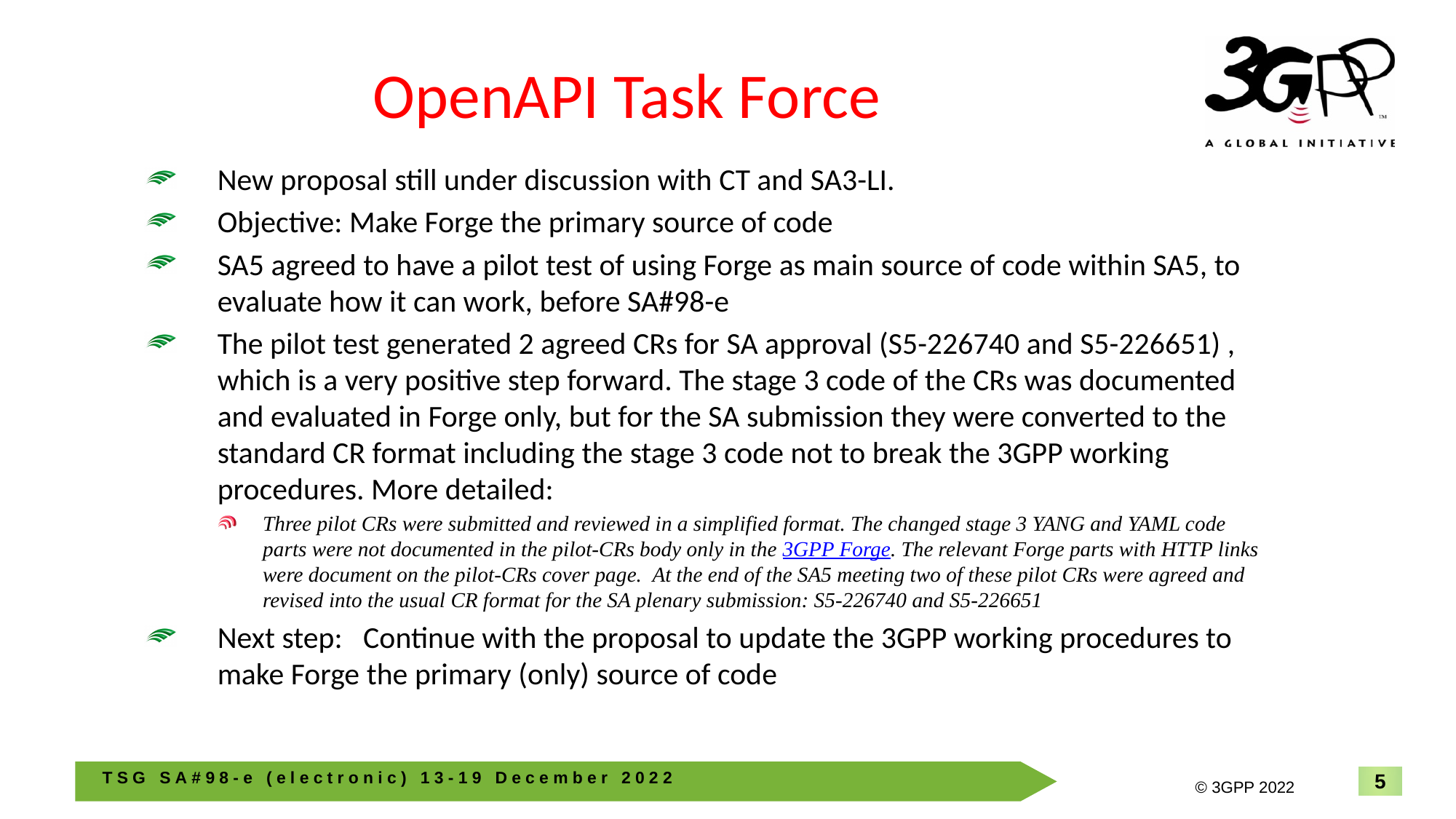

# OpenAPI Task Force
New proposal still under discussion with CT and SA3-LI.
Objective: Make Forge the primary source of code
SA5 agreed to have a pilot test of using Forge as main source of code within SA5, to evaluate how it can work, before SA#98-e
The pilot test generated 2 agreed CRs for SA approval (S5-226740 and S5-226651) , which is a very positive step forward. The stage 3 code of the CRs was documented and evaluated in Forge only, but for the SA submission they were converted to the standard CR format including the stage 3 code not to break the 3GPP working procedures. More detailed:
Three pilot CRs were submitted and reviewed in a simplified format. The changed stage 3 YANG and YAML code parts were not documented in the pilot-CRs body only in the 3GPP Forge. The relevant Forge parts with HTTP links were document on the pilot-CRs cover page.  At the end of the SA5 meeting two of these pilot CRs were agreed and revised into the usual CR format for the SA plenary submission: S5-226740 and S5-226651
Next step:   Continue with the proposal to update the 3GPP working procedures to make Forge the primary (only) source of code